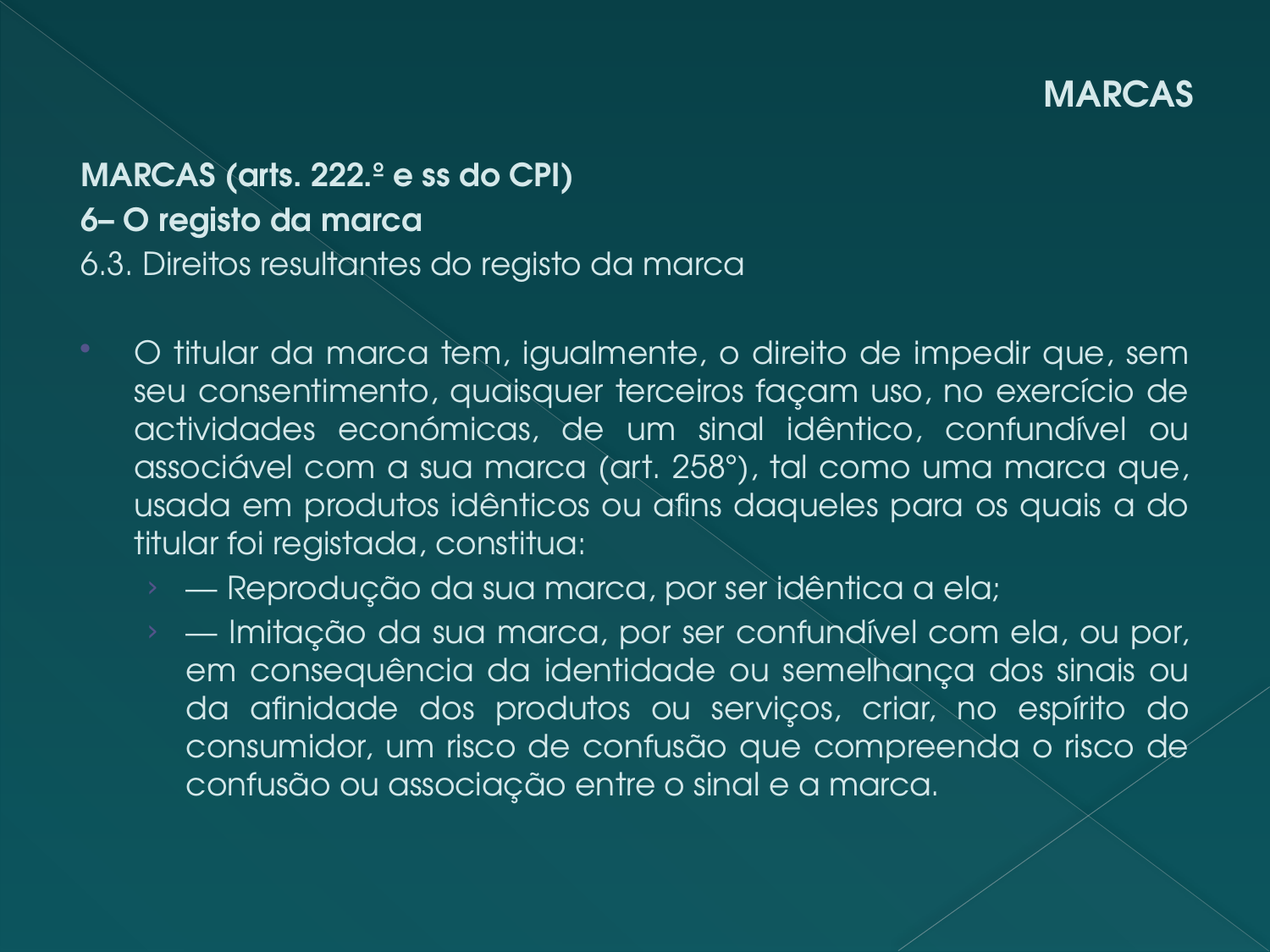

# MARCAS
MARCAS (arts. 222.º e ss do CPI)
6– O registo da marca
6.3. Direitos resultantes do registo da marca

O titular da marca tem, igualmente, o direito de impedir que, sem seu consentimento, quaisquer terceiros façam uso, no exercício de actividades económicas, de um sinal idêntico, confundível ou associável com a sua marca (art. 258°), tal como uma marca que, usada em produtos idênticos ou afins daqueles para os quais a do titular foi registada, constitua:
— Reprodução da sua marca, por ser idêntica a ela;
— Imitação da sua marca, por ser confundível com ela, ou por, em consequência da identidade ou semelhança dos sinais ou da afinidade dos produtos ou serviços, criar, no espírito do consumidor, um risco de confusão que compreenda o risco de confusão ou associação entre o sinal e a marca.